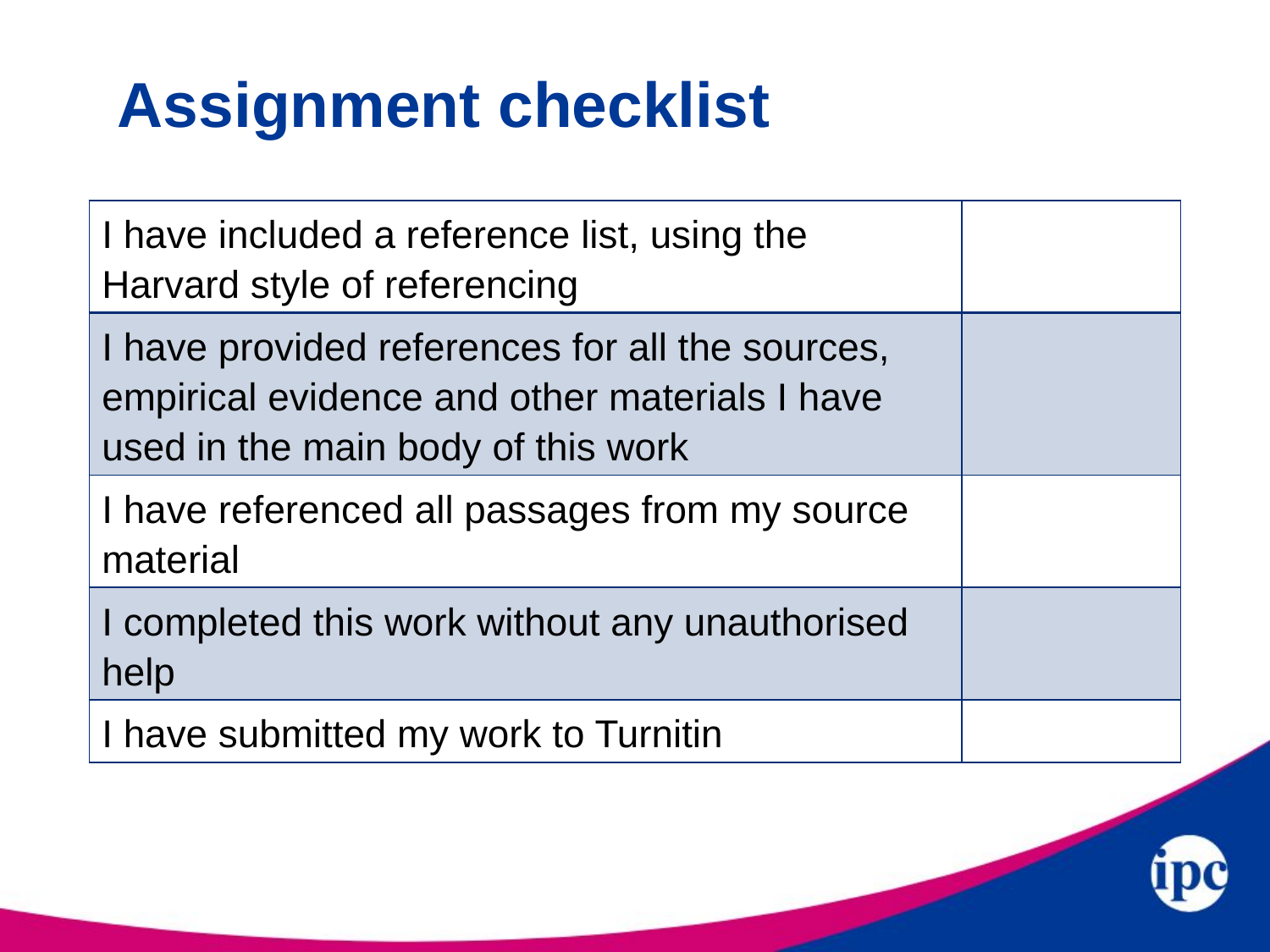

# Assignment checklist
| I have included a reference list, using the Harvard style of referencing |  |
| --- | --- |
| I have provided references for all the sources, empirical evidence and other materials I have used in the main body of this work |  |
| I have referenced all passages from my source material |  |
| I completed this work without any unauthorised help |  |
| I have submitted my work to Turnitin |  |